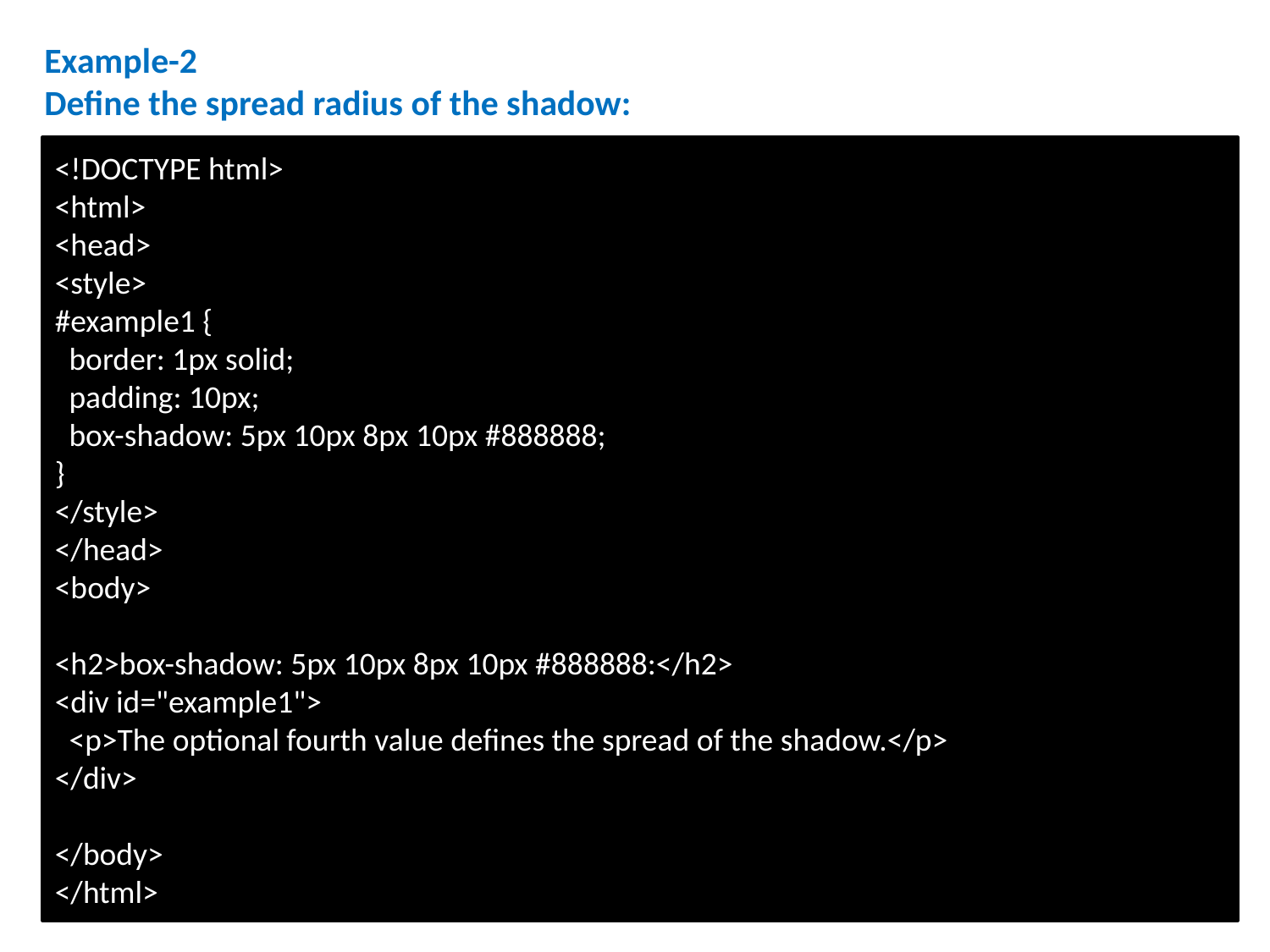

Example-2
Define the spread radius of the shadow:
<!DOCTYPE html>
<html>
<head>
<style>
#example1 {
  border: 1px solid;
  padding: 10px;
  box-shadow: 5px 10px 8px 10px #888888;
}
</style>
</head>
<body>

<h2>box-shadow: 5px 10px 8px 10px #888888:</h2>
<div id="example1">
  <p>The optional fourth value defines the spread of the shadow.</p>
</div>

</body>
</html>